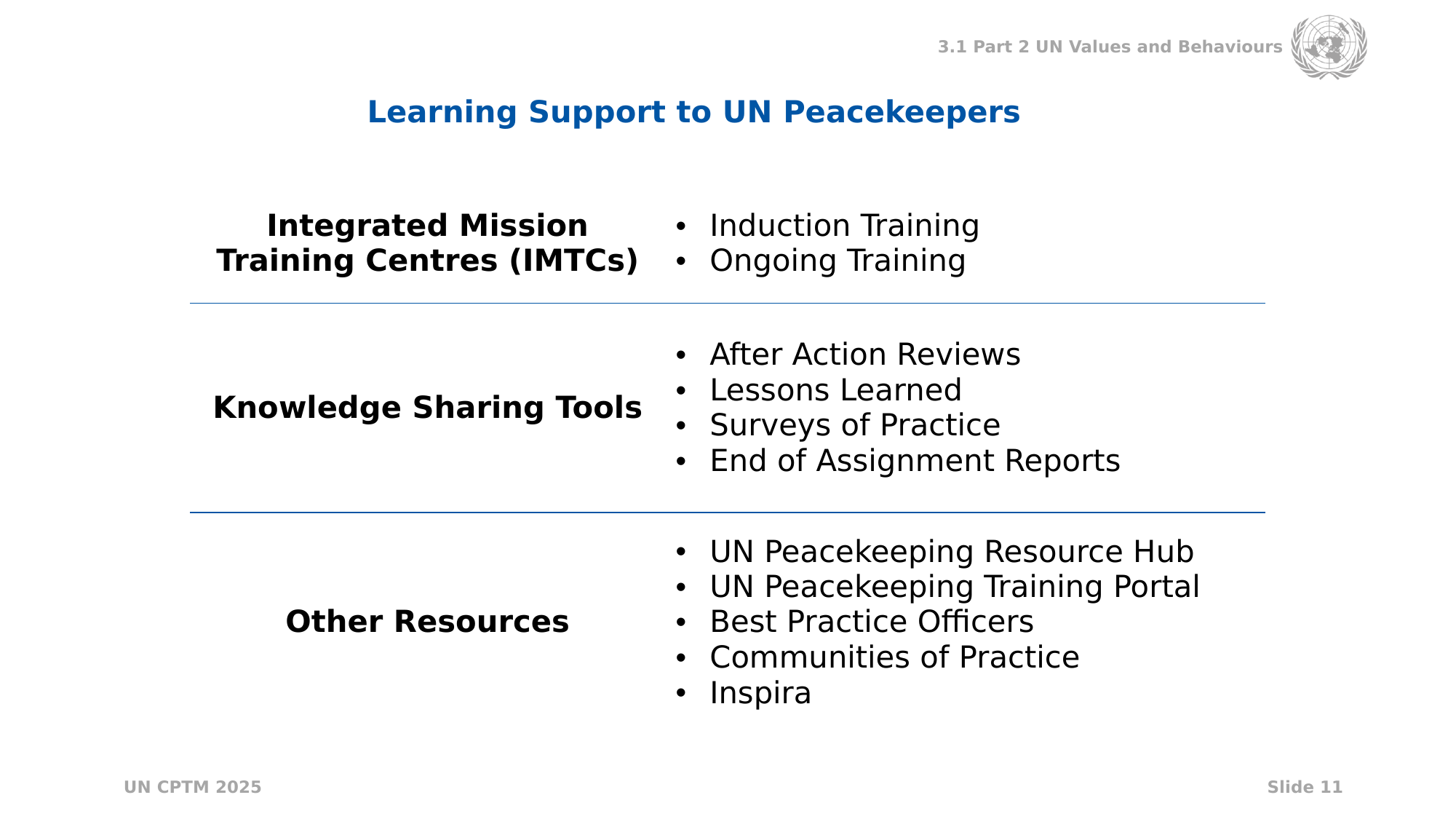

Learning Support to UN Peacekeepers
| Integrated Mission Training Centres (IMTCs) | Induction Training Ongoing Training |
| --- | --- |
| Knowledge Sharing Tools | After Action Reviews Lessons Learned Surveys of Practice End of Assignment Reports |
| Other Resources | UN Peacekeeping Resource Hub UN Peacekeeping Training Portal Best Practice Officers Communities of Practice Inspira |